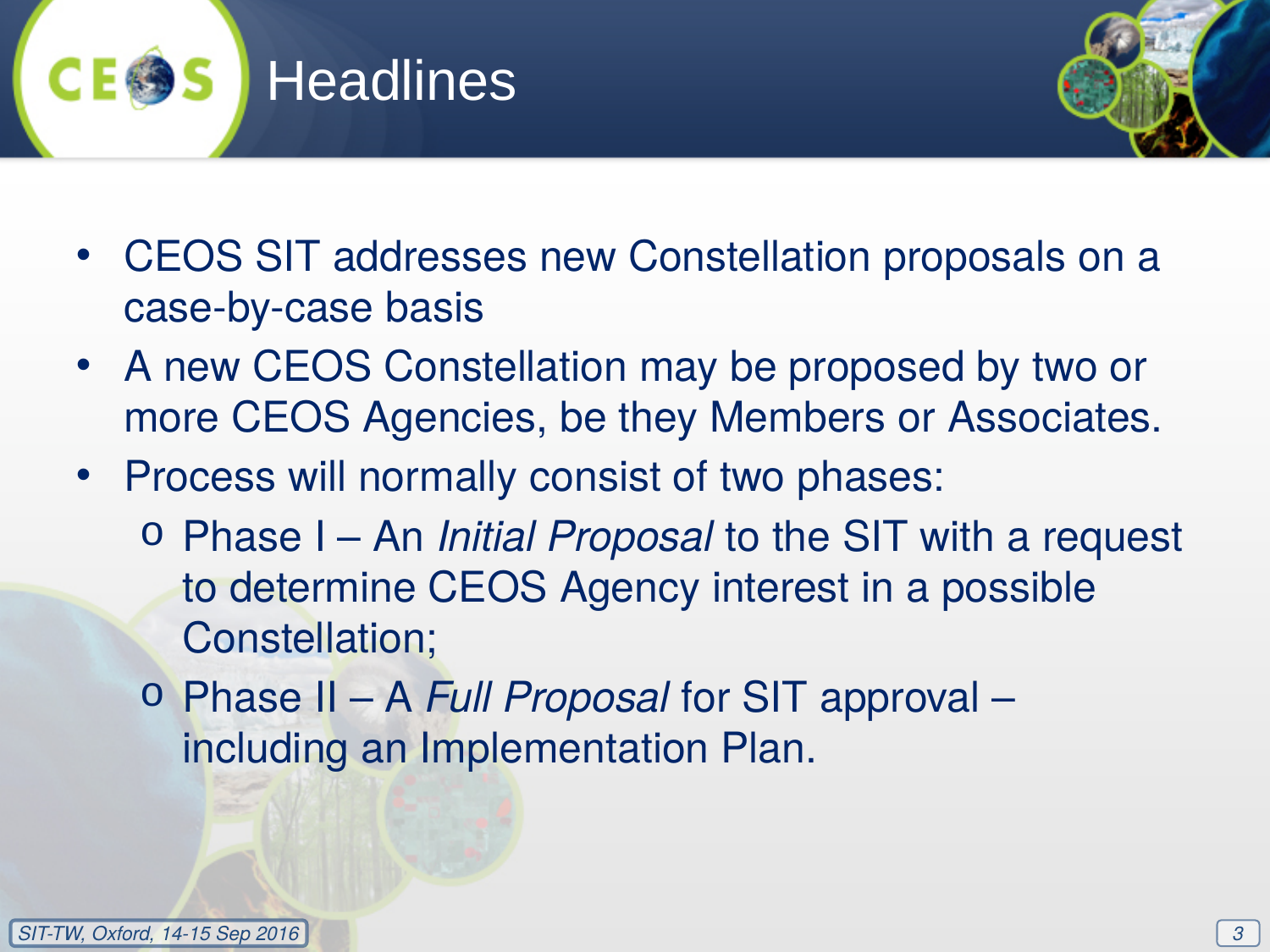

Headlines
CEOS SIT addresses new Constellation proposals on a case-by-case basis
A new CEOS Constellation may be proposed by two or more CEOS Agencies, be they Members or Associates.
Process will normally consist of two phases:
Phase I – An Initial Proposal to the SIT with a request to determine CEOS Agency interest in a possible Constellation;
Phase II – A Full Proposal for SIT approval – including an Implementation Plan.

3